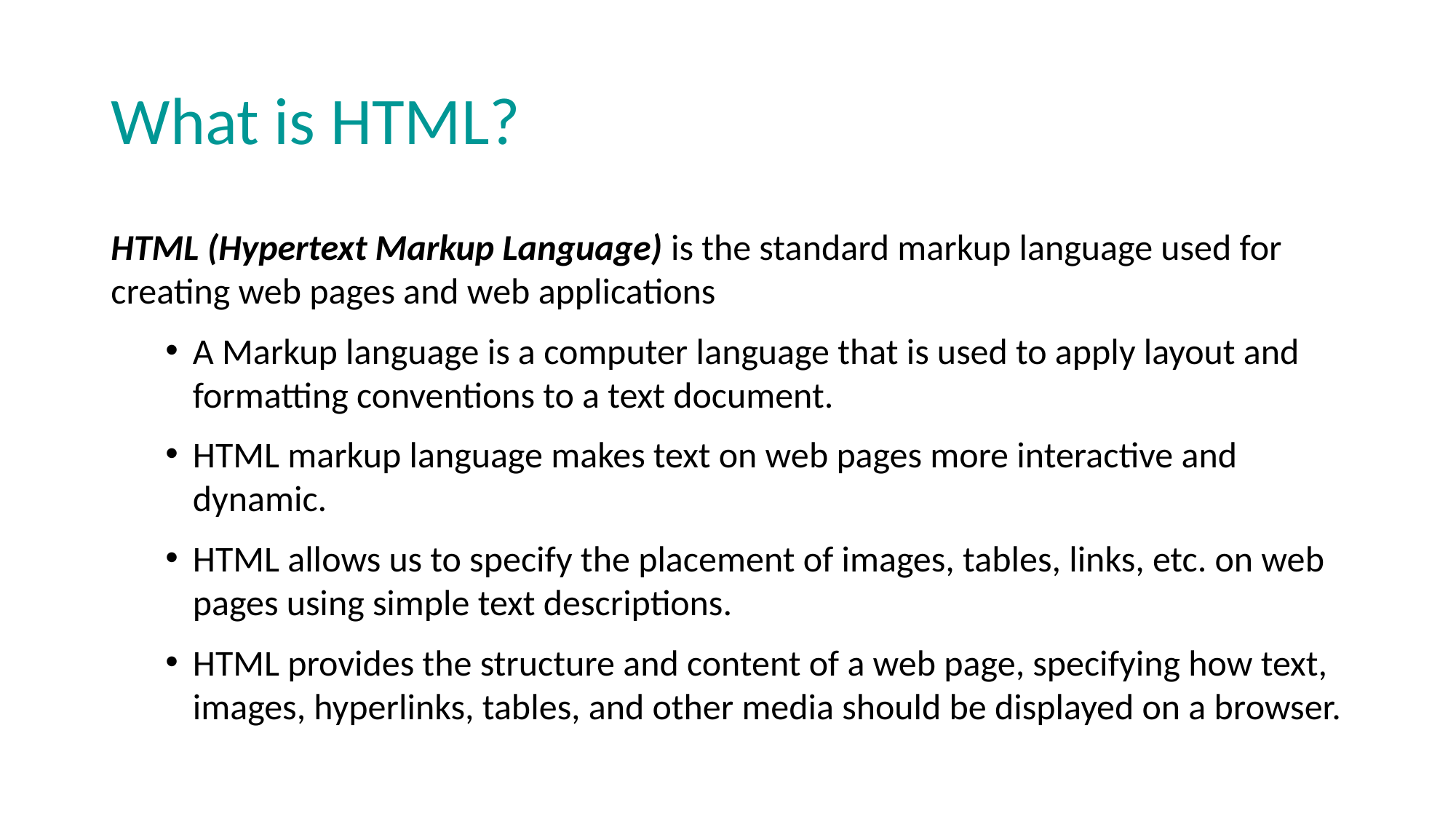

# What is HTML?
HTML (Hypertext Markup Language) is the standard markup language used for creating web pages and web applications
A Markup language is a computer language that is used to apply layout and formatting conventions to a text document.
HTML markup language makes text on web pages more interactive and dynamic.
HTML allows us to specify the placement of images, tables, links, etc. on web pages using simple text descriptions.
HTML provides the structure and content of a web page, specifying how text, images, hyperlinks, tables, and other media should be displayed on a browser.